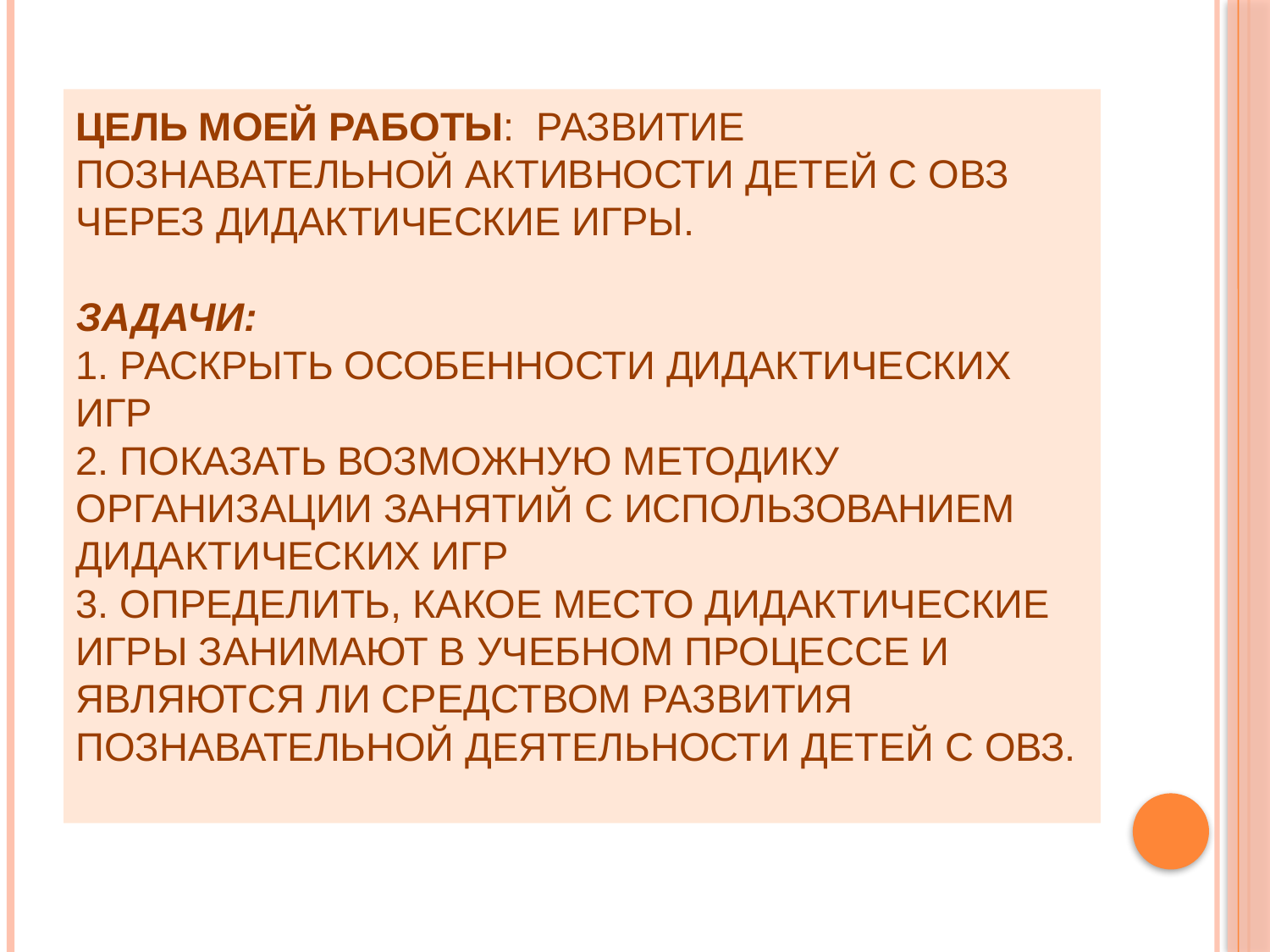

# Цель моей работы:  развитие познавательной активности детей с ОВЗ через дидактические игры. Задачи: 1. Раскрыть особенности дидактических игр 2. Показать возможную методику организации занятий с использованием дидактических игр 3. Определить, какое место дидактические игры занимают в учебном процессе и являются ли средством развития познавательной деятельности детей с ОВЗ.